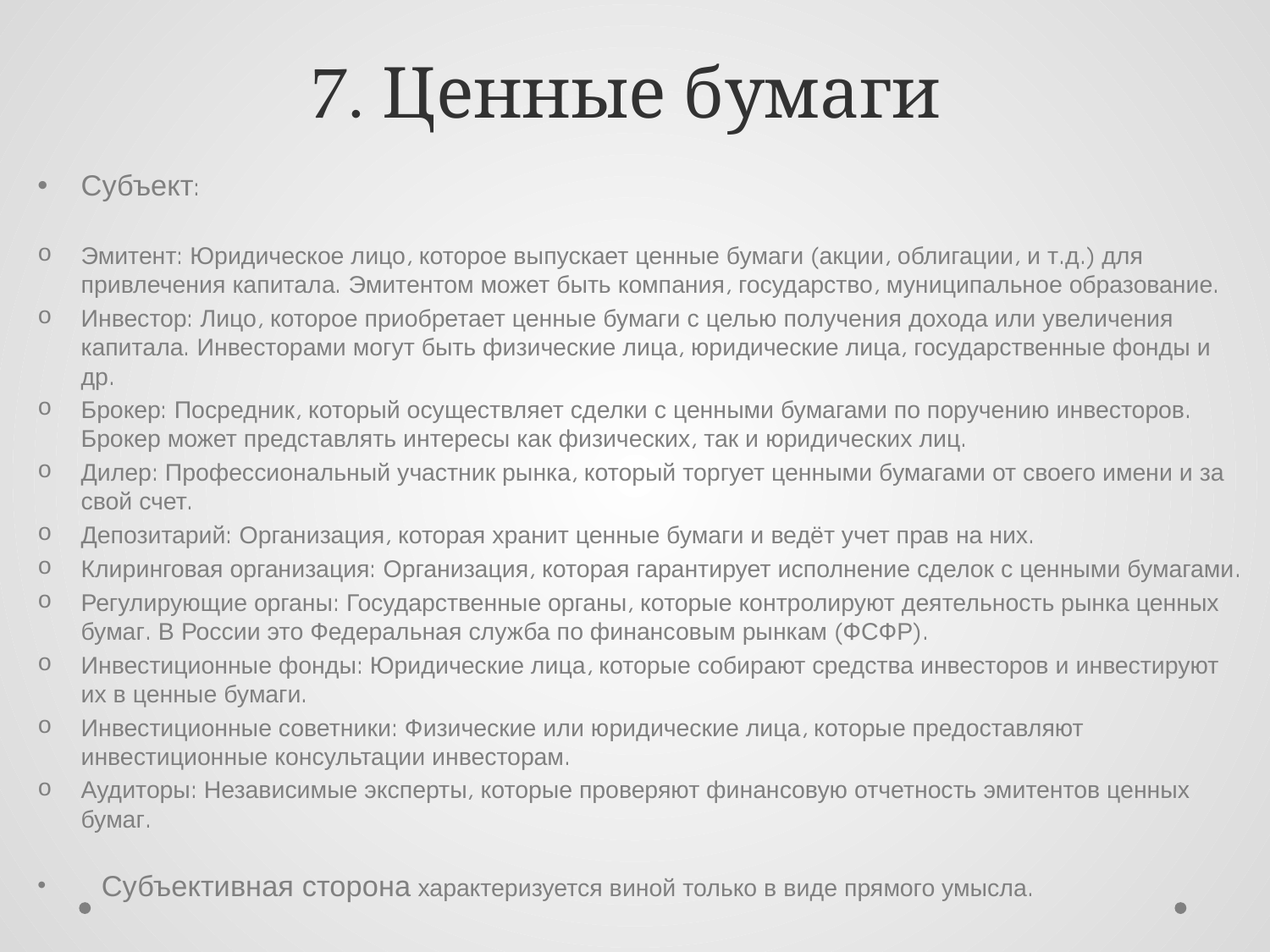

# 7. Ценные бумаги

Субъект:

Эмитент: Юридическое лицо, которое выпускает ценные бумаги (акции, облигации, и т.д.) для привлечения капитала. Эмитентом может быть компания, государство, муниципальное образование.
Инвестор: Лицо, которое приобретает ценные бумаги с целью получения дохода или увеличения капитала. Инвесторами могут быть физические лица, юридические лица, государственные фонды и др.
Брокер: Посредник, который осуществляет сделки с ценными бумагами по поручению инвесторов. Брокер может представлять интересы как физических, так и юридических лиц.
Дилер: Профессиональный участник рынка, который торгует ценными бумагами от своего имени и за свой счет.
Депозитарий: Организация, которая хранит ценные бумаги и ведёт учет прав на них.
Клиринговая организация: Организация, которая гарантирует исполнение сделок с ценными бумагами.
Регулирующие органы: Государственные органы, которые контролируют деятельность рынка ценных бумаг. В России это Федеральная служба по финансовым рынкам (ФСФР).
Инвестиционные фонды: Юридические лица, которые собирают средства инвесторов и инвестируют их в ценные бумаги.
Инвестиционные советники: Физические или юридические лица, которые предоставляют инвестиционные консультации инвесторам.
Аудиторы: Независимые эксперты, которые проверяют финансовую отчетность эмитентов ценных бумаг.
   Субъективная сторона характеризуется виной только в виде прямого умысла.